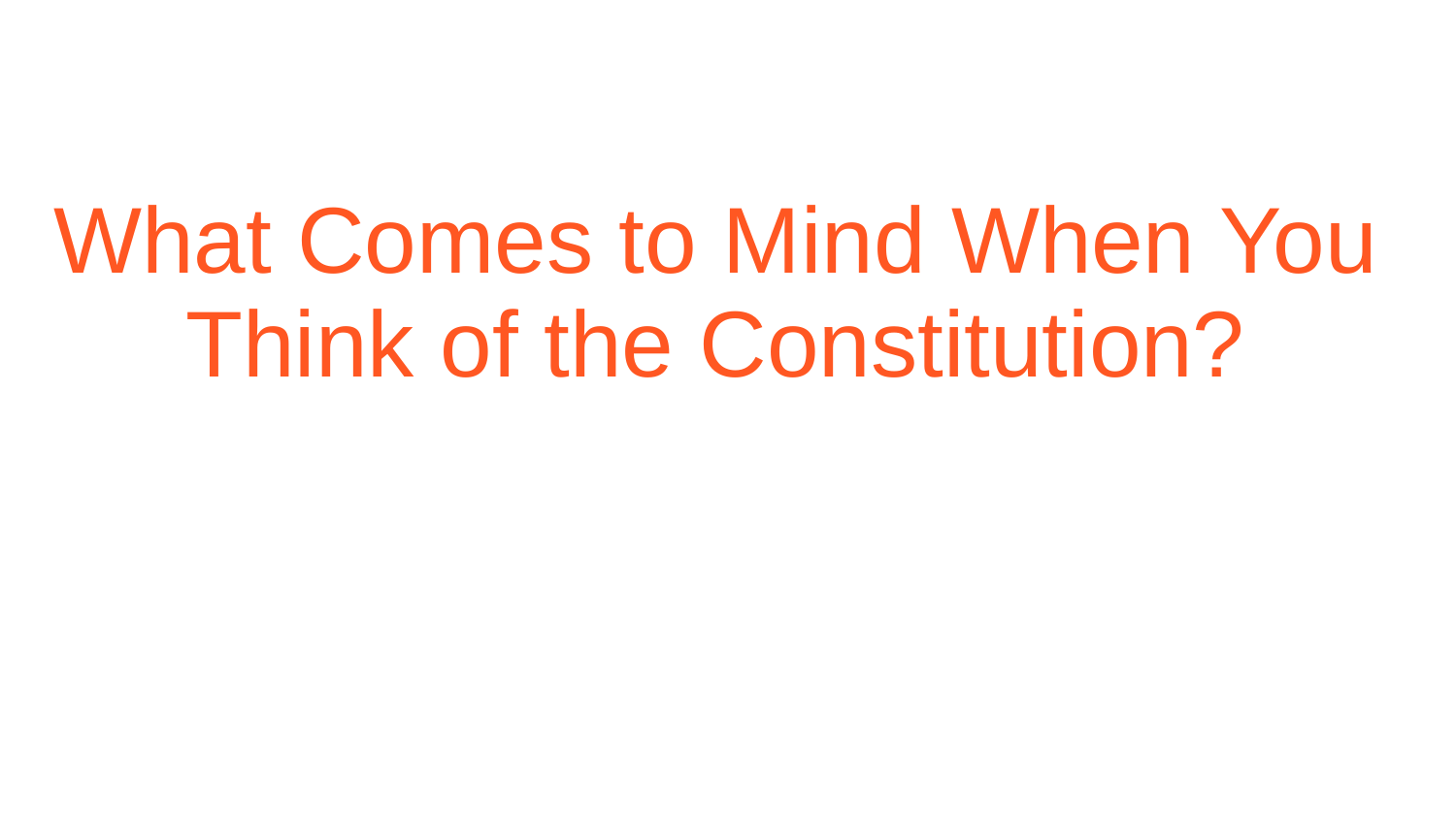

What Comes to Mind When You Think of the Constitution?